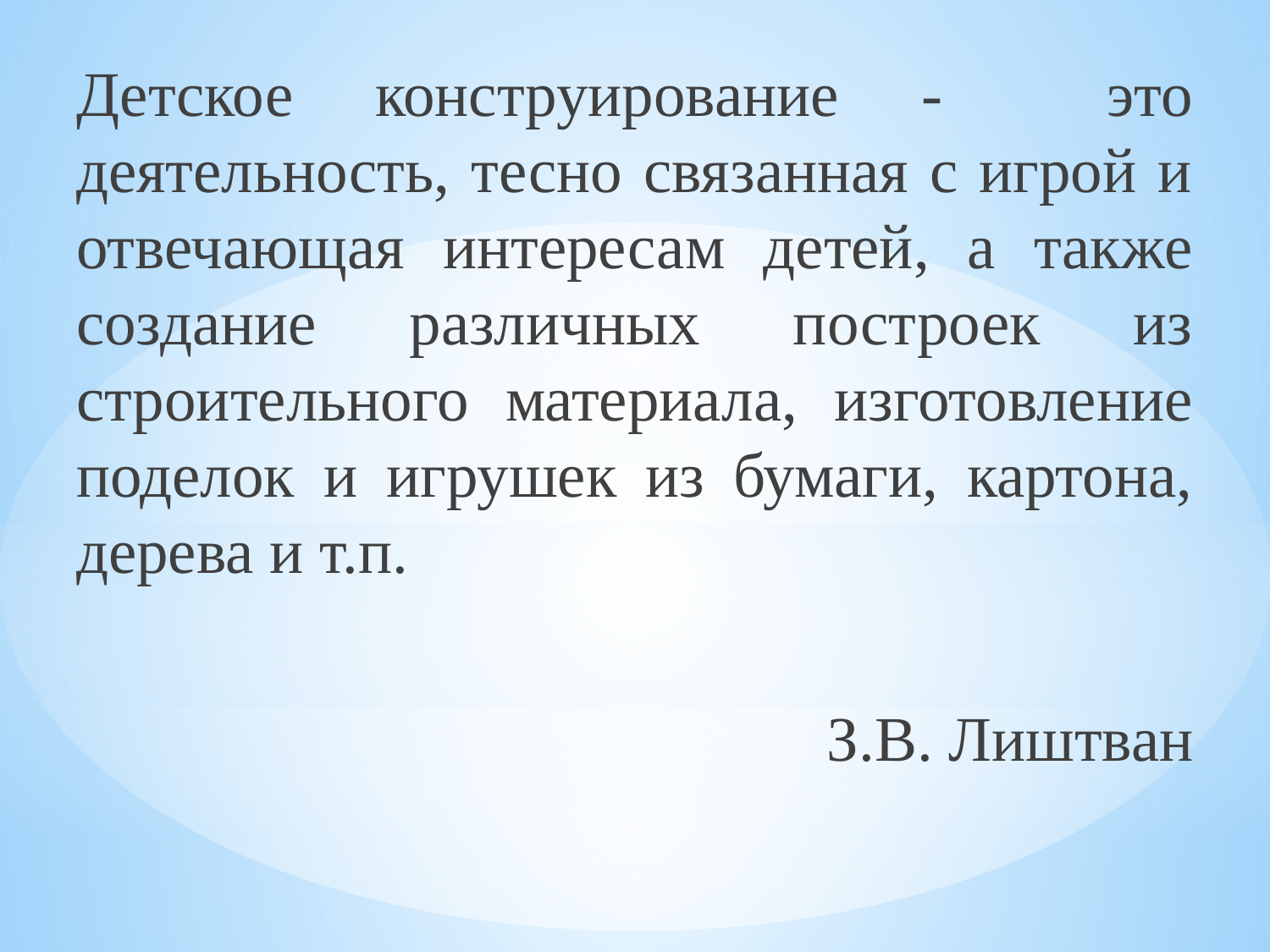

Детское конструирование -  это деятельность, тесно связанная с игрой и отвечающая интересам детей, а также создание различных построек из строительного материала, изготовление поделок и игрушек из бумаги, картона, дерева и т.п.

З.В. Лиштван